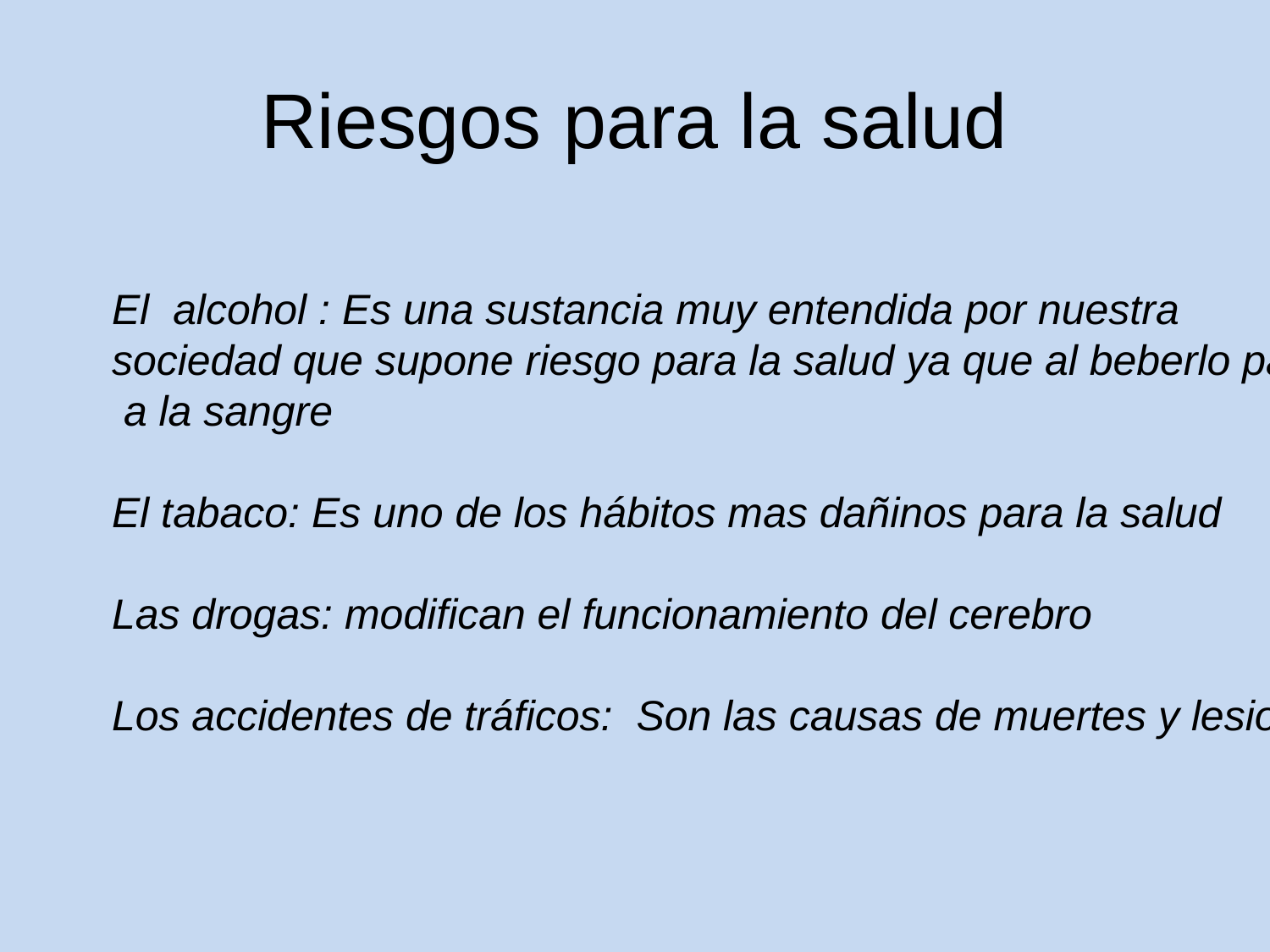

# Riesgos para la salud
El  alcohol : Es una sustancia muy entendida por nuestra
sociedad que supone riesgo para la salud ya que al beberlo pasa
 a la sangre

El tabaco: Es uno de los hábitos mas dañinos para la salud

Las drogas: modifican el funcionamiento del cerebro

Los accidentes de tráficos:  Son las causas de muertes y lesiones